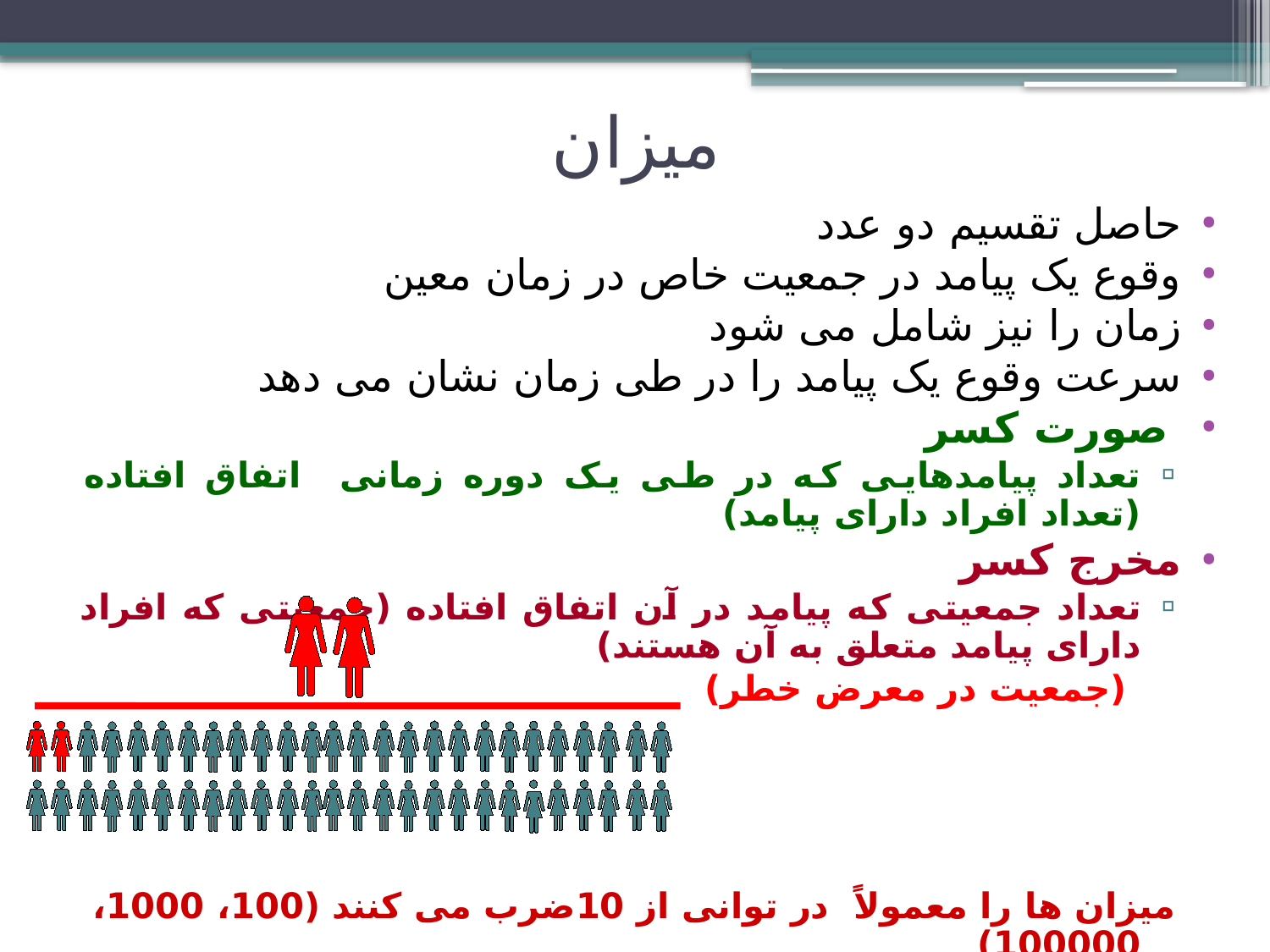

# میزان
حاصل تقسیم دو عدد
وقوع یک پیامد در جمعیت خاص در زمان معین
زمان را نیز شامل می شود
سرعت وقوع یک پیامد را در طی زمان نشان می دهد
 صورت کسر
تعداد پیامدهایی که در طی یک دوره زمانی  اتفاق افتاده (تعداد افراد دارای پیامد)
مخرج کسر
تعداد جمعیتی که پیامد در آن اتفاق افتاده (جمعیتی که افراد دارای پیامد متعلق به آن هستند)
    (جمعیت در معرض خطر)

میزان ها را معمولاً  در توانی از 10ضرب می کنند (100، 1000، 100000)